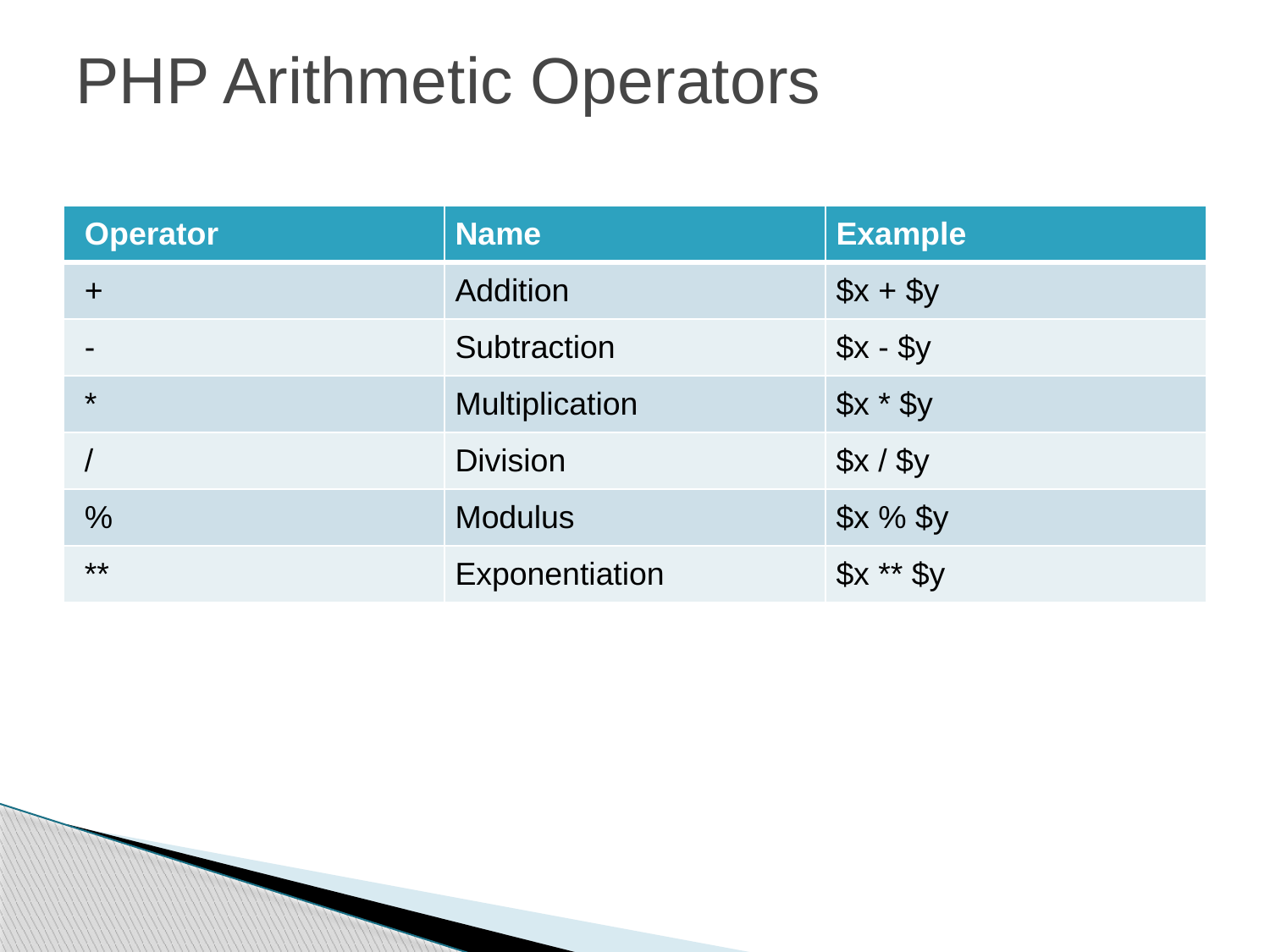

# PHP Arithmetic Operators
| Operator | Name | Example |
| --- | --- | --- |
| + | Addition | $x + $y |
| - | Subtraction | $x - $y |
| \* | Multiplication | $x \* $y |
| / | Division | $x / $y |
| % | Modulus | $x % $y |
| \*\* | Exponentiation | $x \*\* $y |